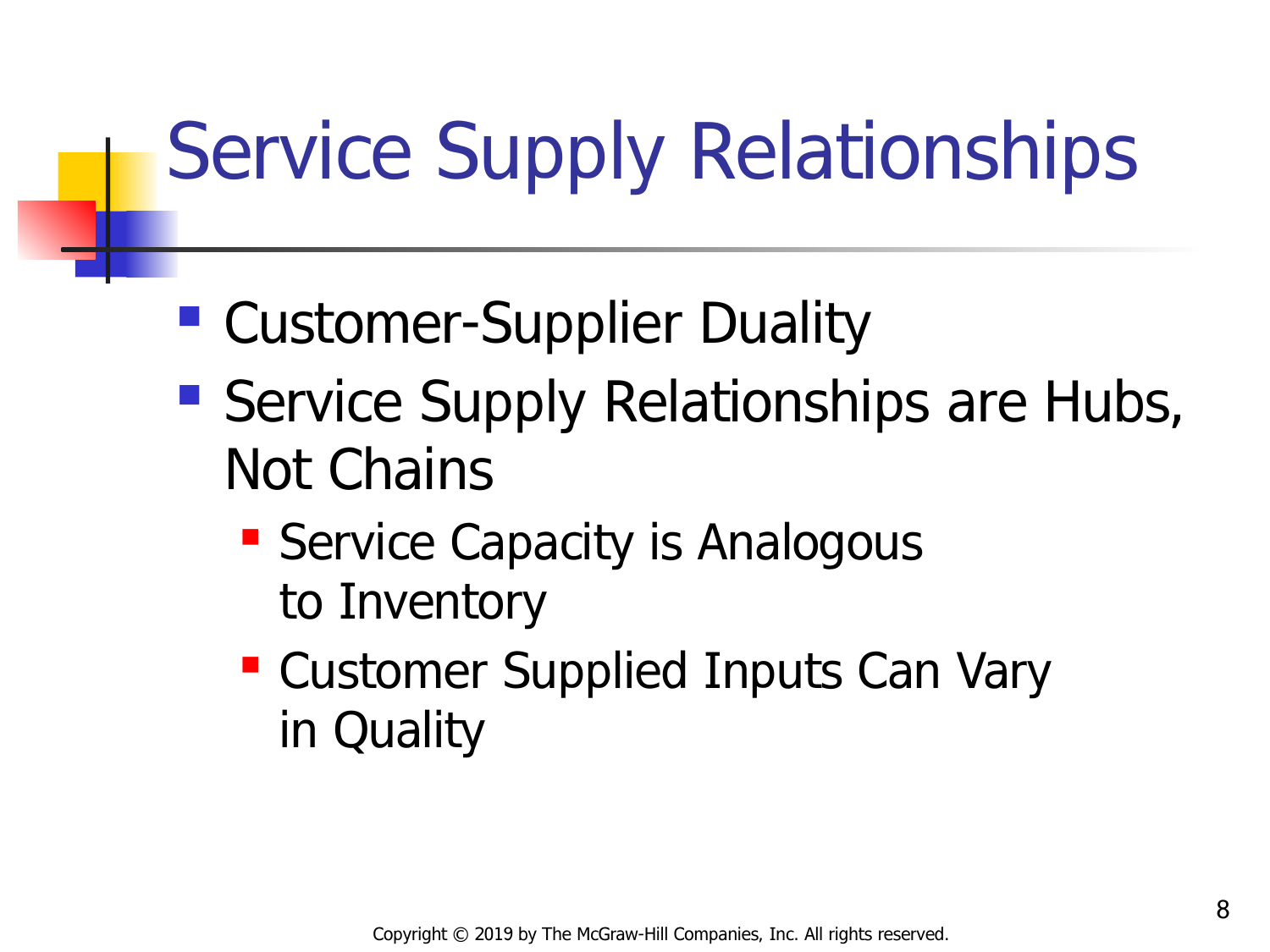

# Service Supply Relationships
Customer-Supplier Duality
Service Supply Relationships are Hubs, Not Chains
Service Capacity is Analogous
to Inventory
Customer Supplied Inputs Can Vary
in Quality

8
Copyright © 2019 by The McGraw-Hill Companies, Inc. All rights reserved.